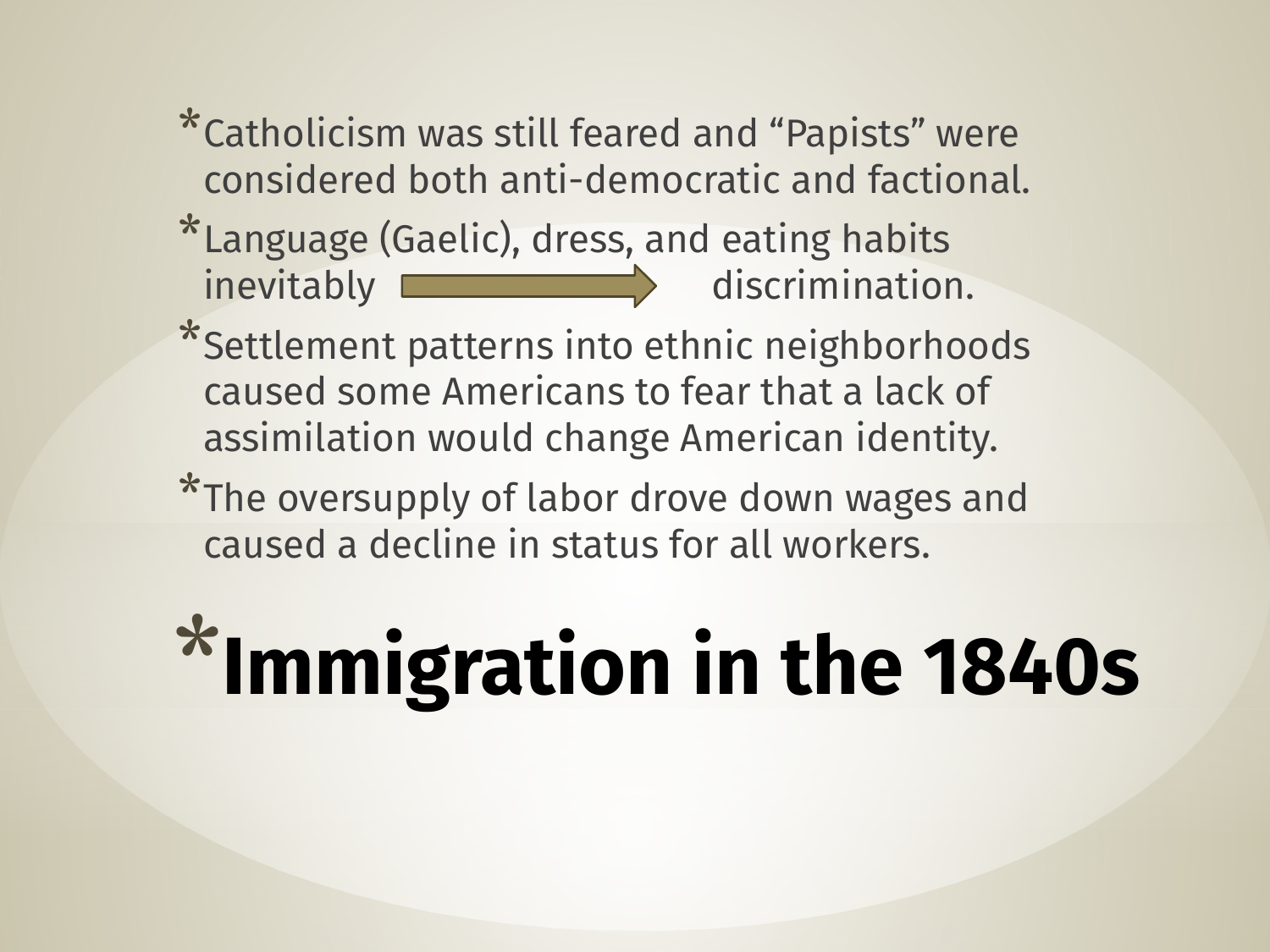

Catholicism was still feared and “Papists” were considered both anti-democratic and factional.
Language (Gaelic), dress, and eating habits inevitably 			discrimination.
Settlement patterns into ethnic neighborhoods caused some Americans to fear that a lack of assimilation would change American identity.
The oversupply of labor drove down wages and caused a decline in status for all workers.

# Immigration in the 1840s